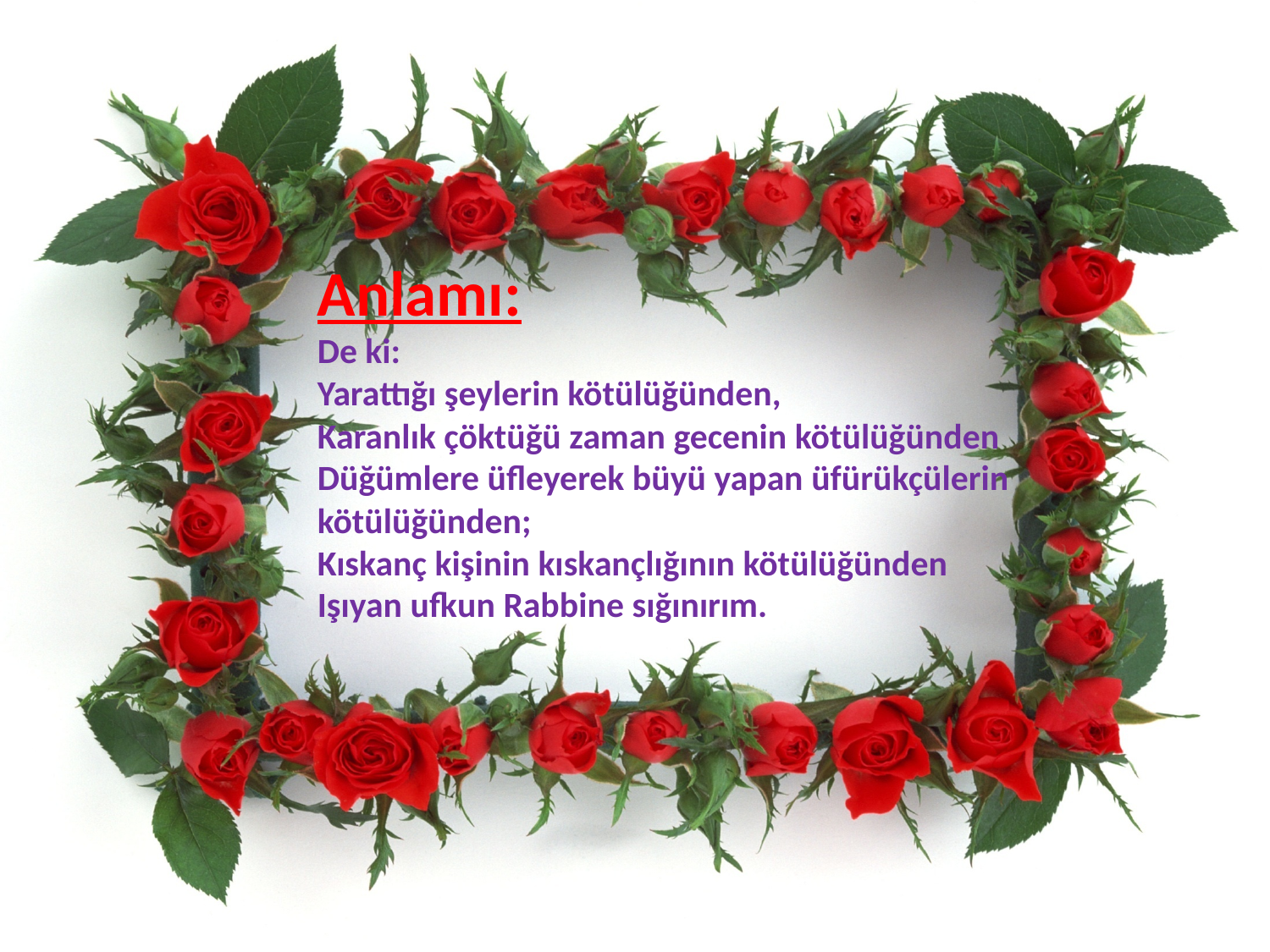

Anlamı:
De ki:
Yarattığı şeylerin kötülüğünden,
Karanlık çöktüğü zaman gecenin kötülüğünden
Düğümlere üfleyerek büyü yapan üfürükçülerin kötülüğünden;
Kıskanç kişinin kıskançlığının kötülüğünden
Işıyan ufkun Rabbine sığınırım.